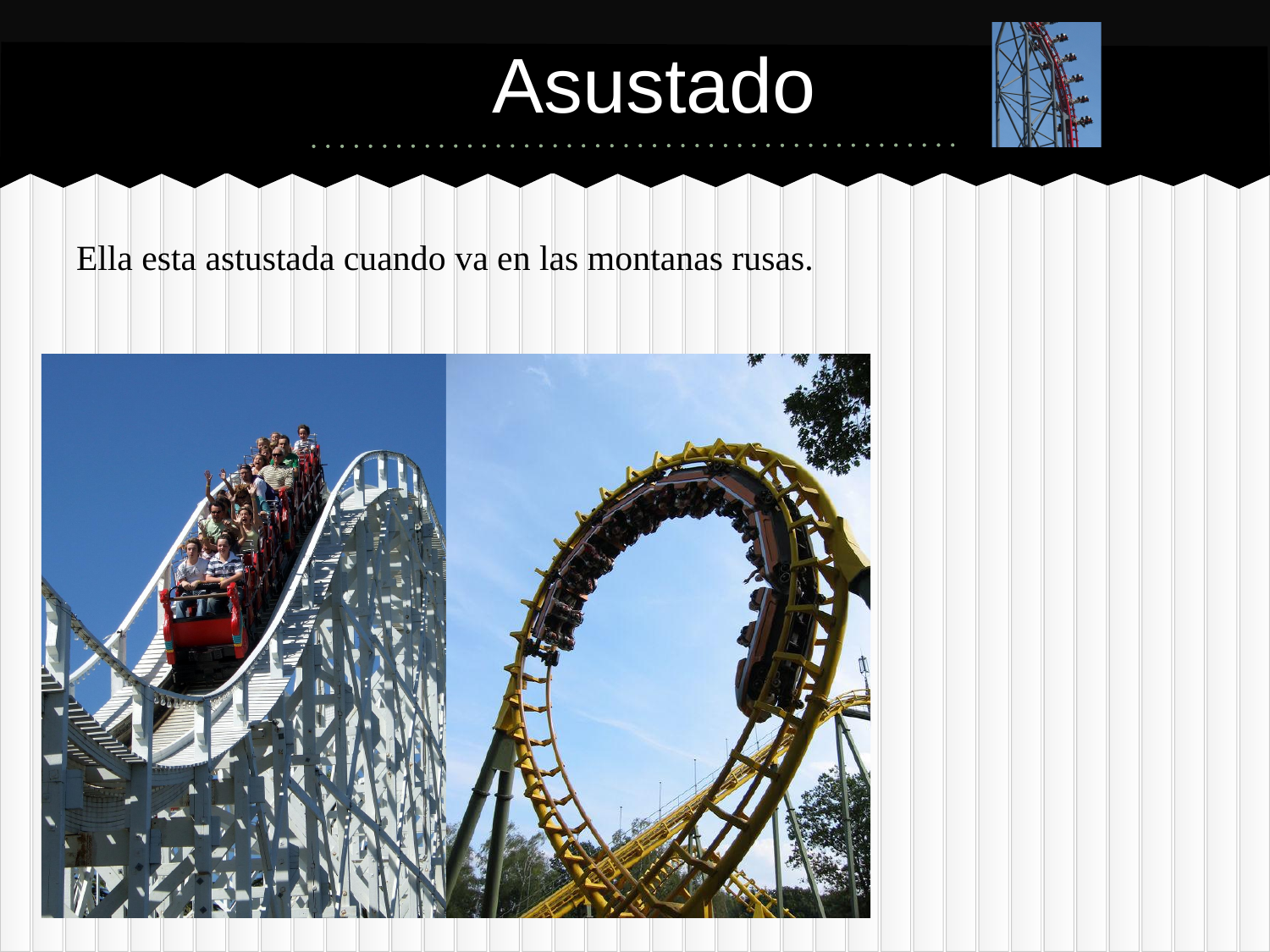

# Asustado

Ella esta astustada cuando va en las montanas rusas.